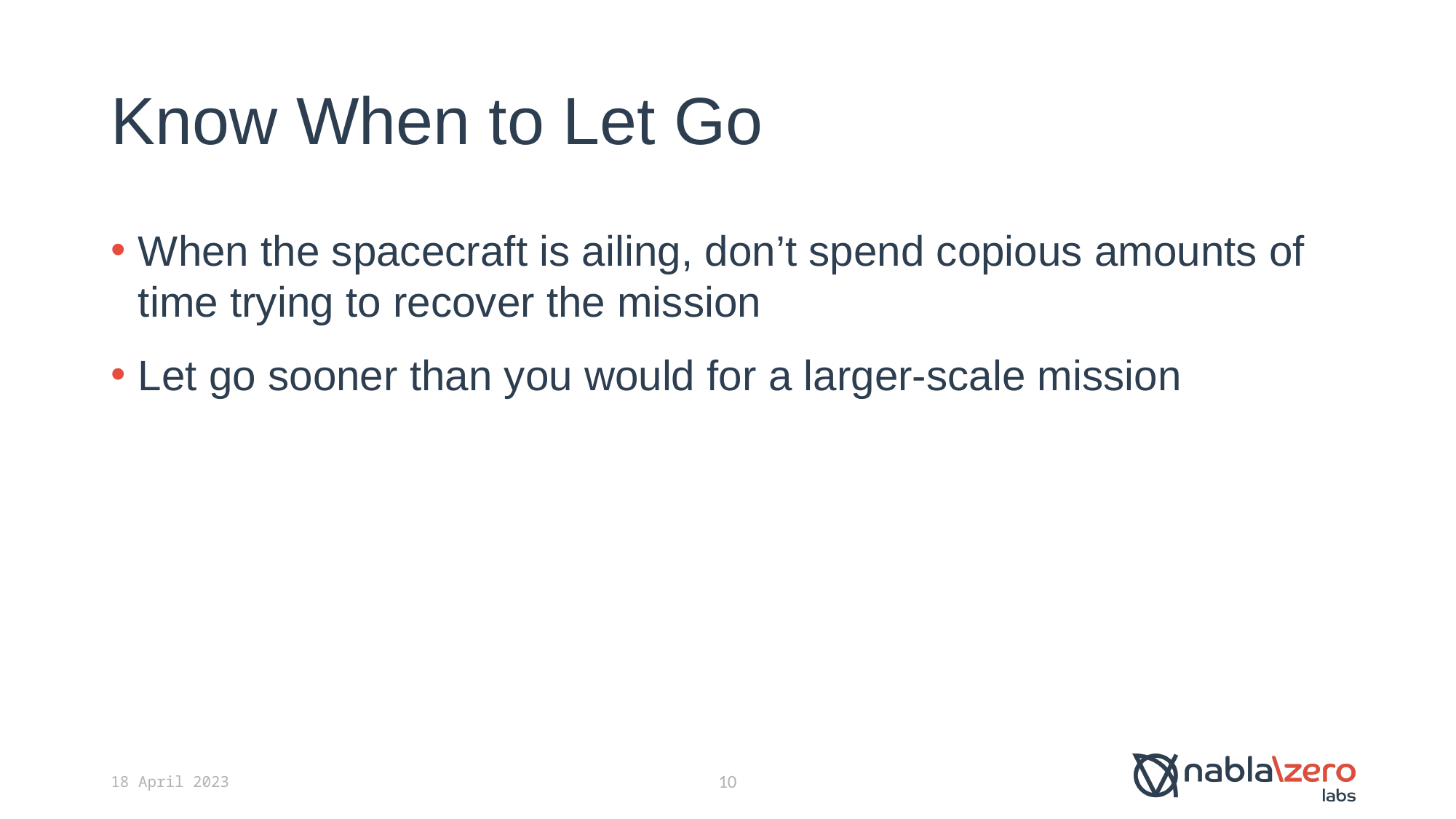

# Know When to Let Go
When the spacecraft is ailing, don’t spend copious amounts of time trying to recover the mission
Let go sooner than you would for a larger-scale mission
18 April 2023
10